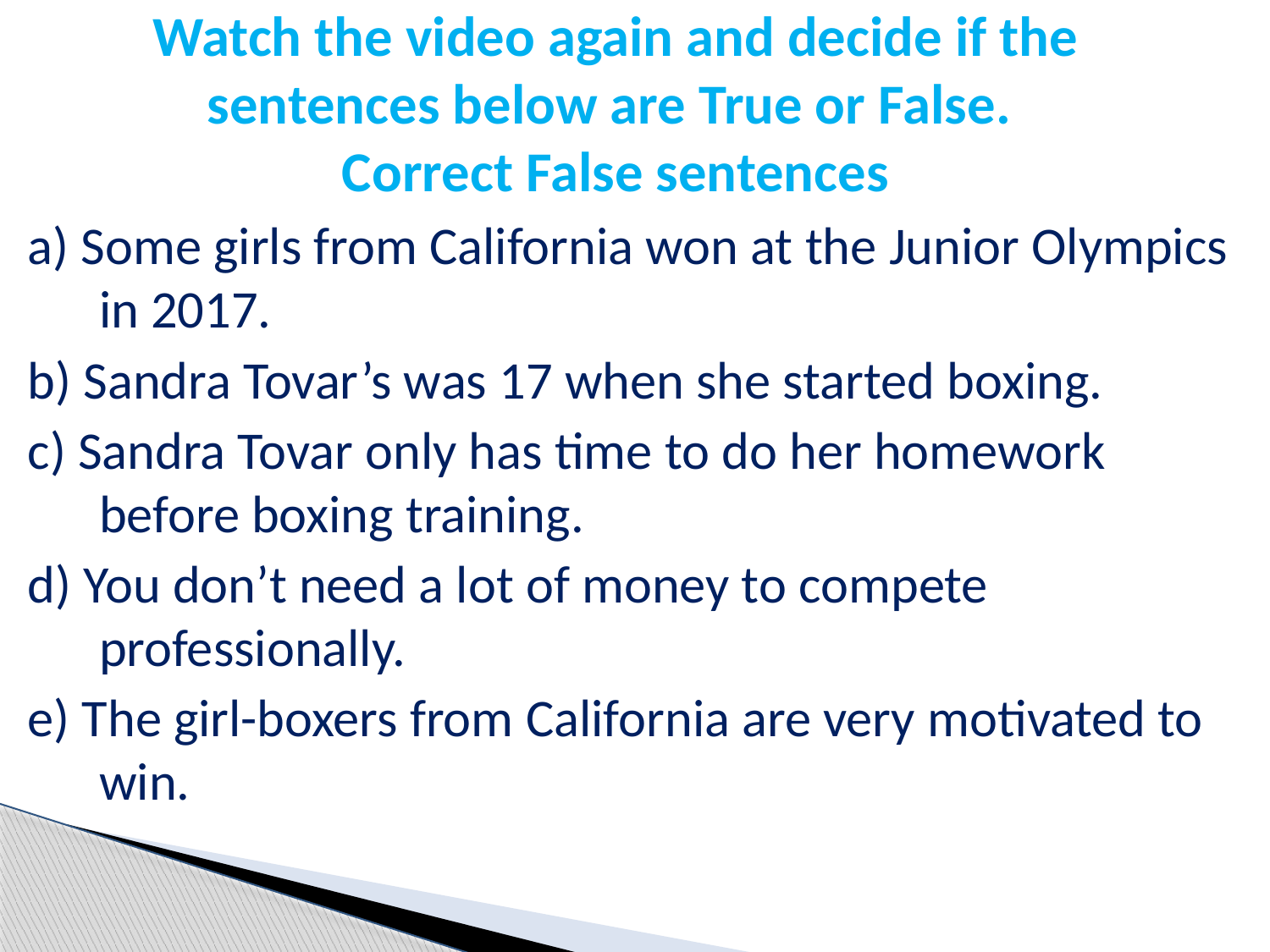

# Watch the video again and decide if the sentences below are True or False. Correct False sentences
a) Some girls from California won at the Junior Olympics in 2017.
b) Sandra Tovar’s was 17 when she started boxing.
c) Sandra Tovar only has time to do her homework before boxing training.
d) You don’t need a lot of money to compete professionally.
e) The girl-boxers from California are very motivated to win.